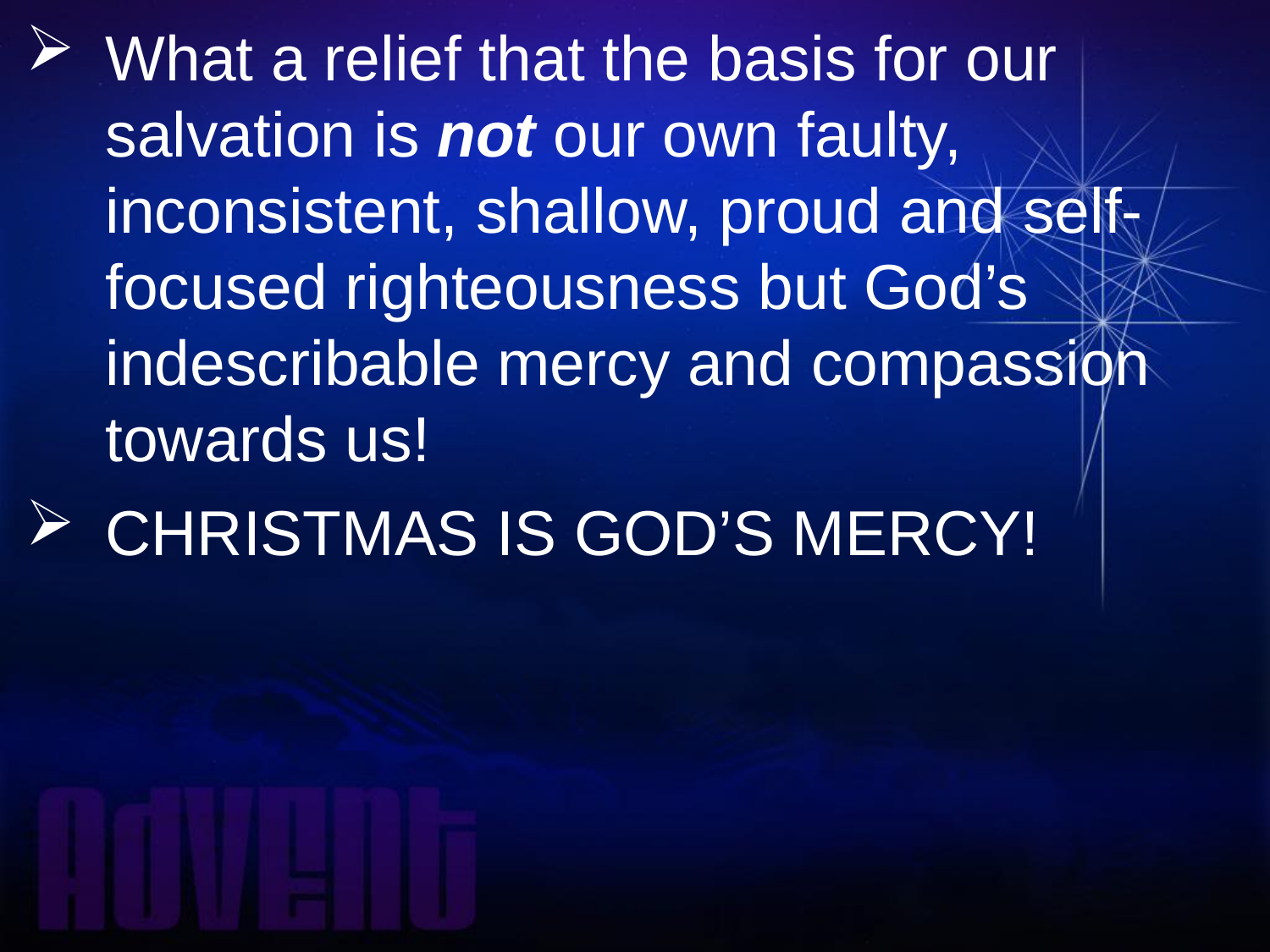

What a relief that the basis for our salvation is not our own faulty, inconsistent, shallow, proud and self-focused righteousness but God’s indescribable mercy and compassion towards us!
CHRISTMAS IS GOD’S MERCY!